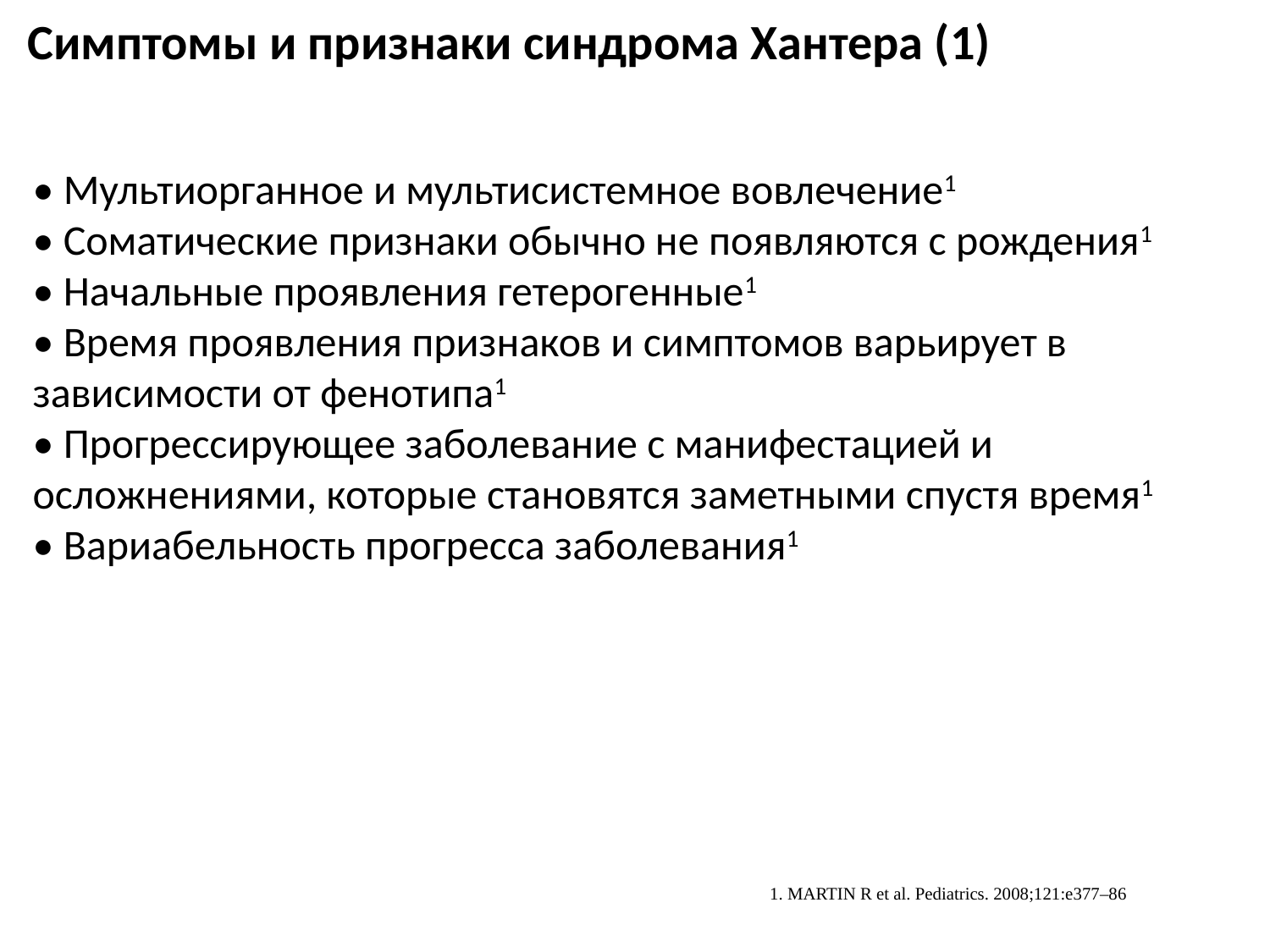

Симптомы и признаки синдрома Хантера (1)
• Мультиорганное и мультисистемное вовлечение1
• Соматические признаки обычно не появляются с рождения1
• Начальные проявления гетерогенные1
• Время проявления признаков и симптомов варьирует в зависимости от фенотипа1
• Прогрессирующее заболевание с манифестацией и осложнениями, которые становятся заметными спустя время1
• Вариабельность прогресса заболевания1
1. MARTIN R et al. Pediatrics. 2008;121:e377–86